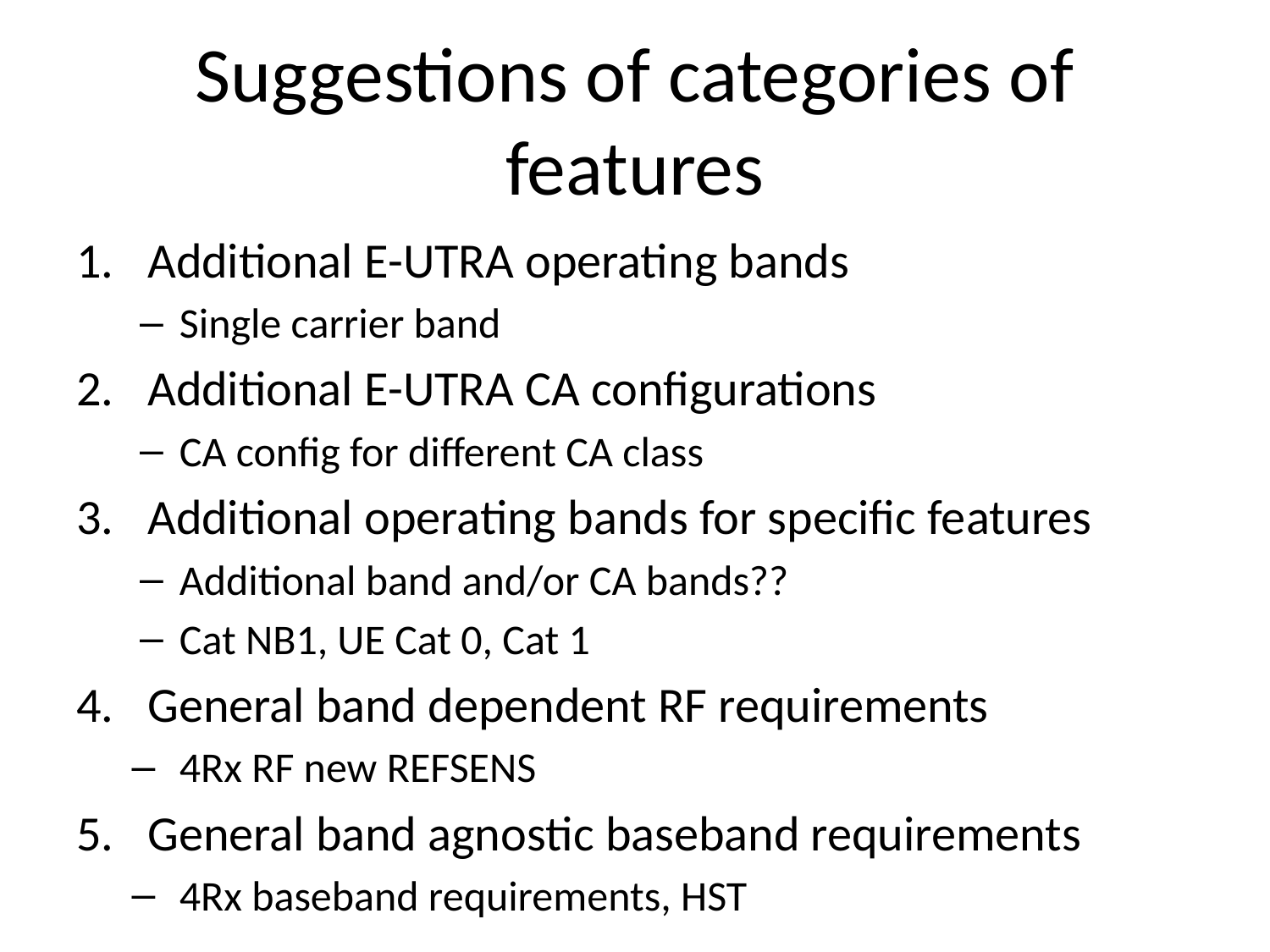

# Suggestions of categories of features
Additional E-UTRA operating bands
Single carrier band
Additional E-UTRA CA configurations
CA config for different CA class
Additional operating bands for specific features
Additional band and/or CA bands??
Cat NB1, UE Cat 0, Cat 1
General band dependent RF requirements
4Rx RF new REFSENS
General band agnostic baseband requirements
4Rx baseband requirements, HST